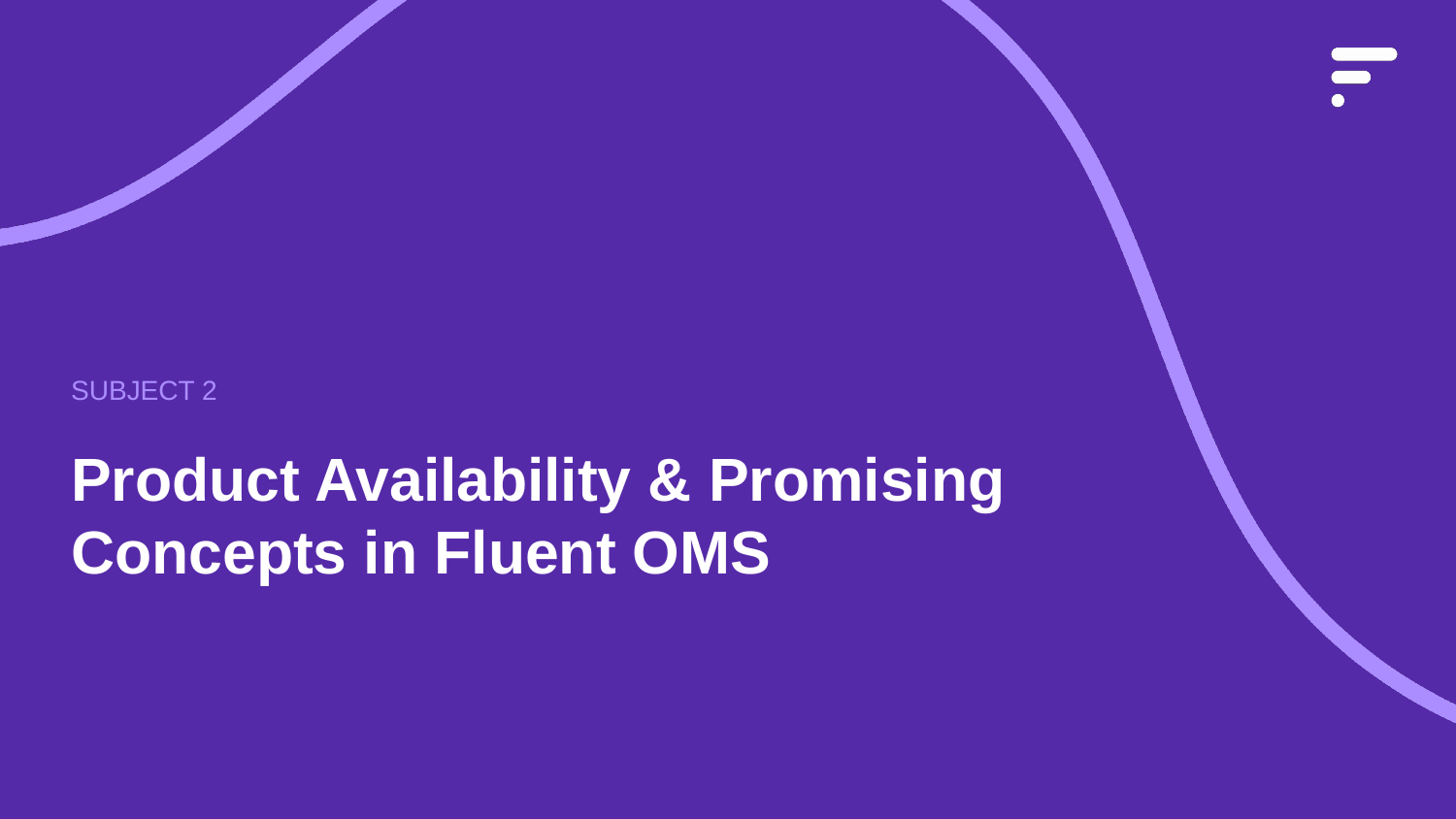

SUBJECT 2
Product Availability & Promising Concepts in Fluent OMS